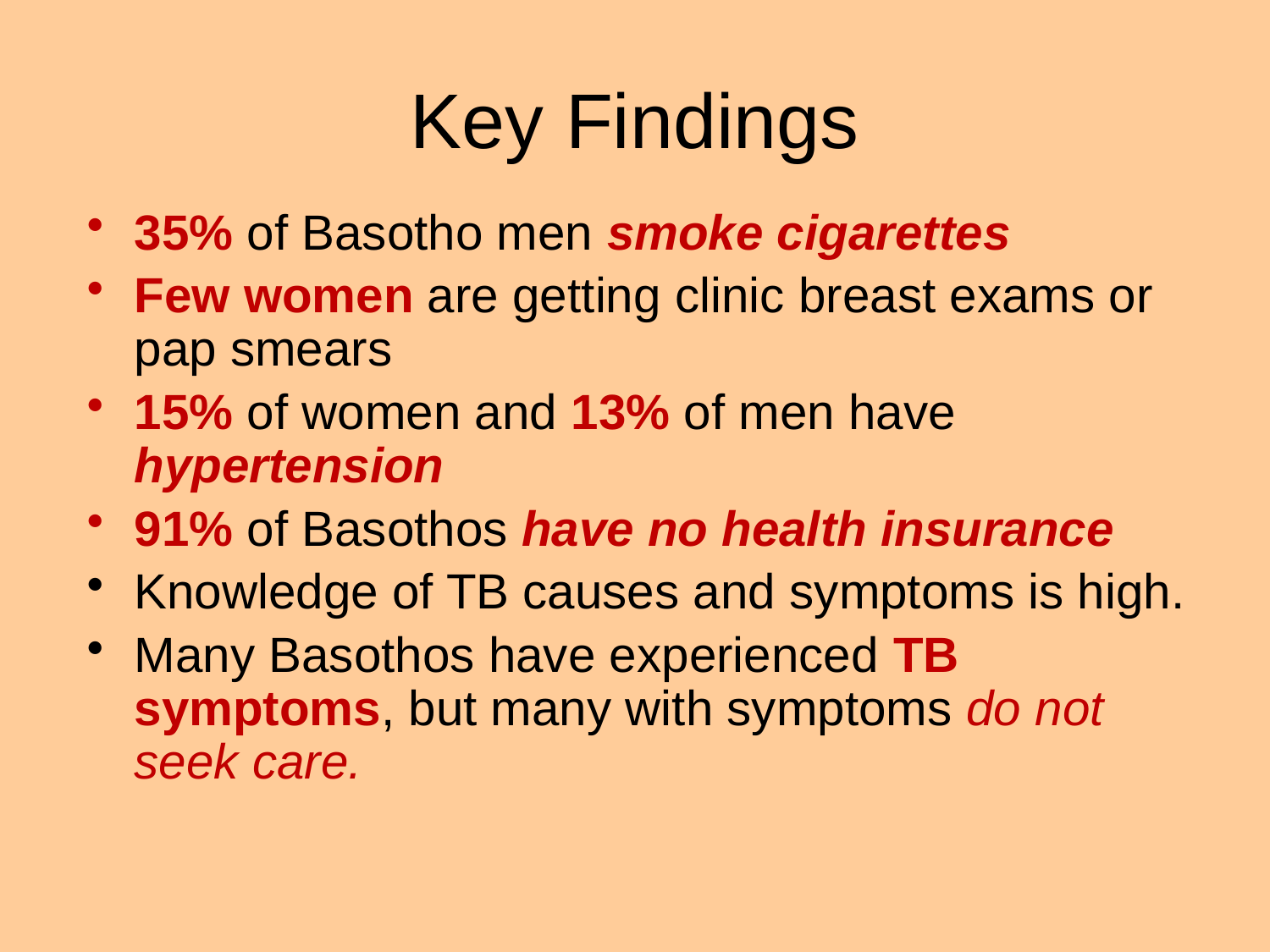

# Key Findings
35% of Basotho men smoke cigarettes
Few women are getting clinic breast exams or pap smears
15% of women and 13% of men have hypertension
91% of Basothos have no health insurance
Knowledge of TB causes and symptoms is high.
Many Basothos have experienced TB symptoms, but many with symptoms do not seek care.